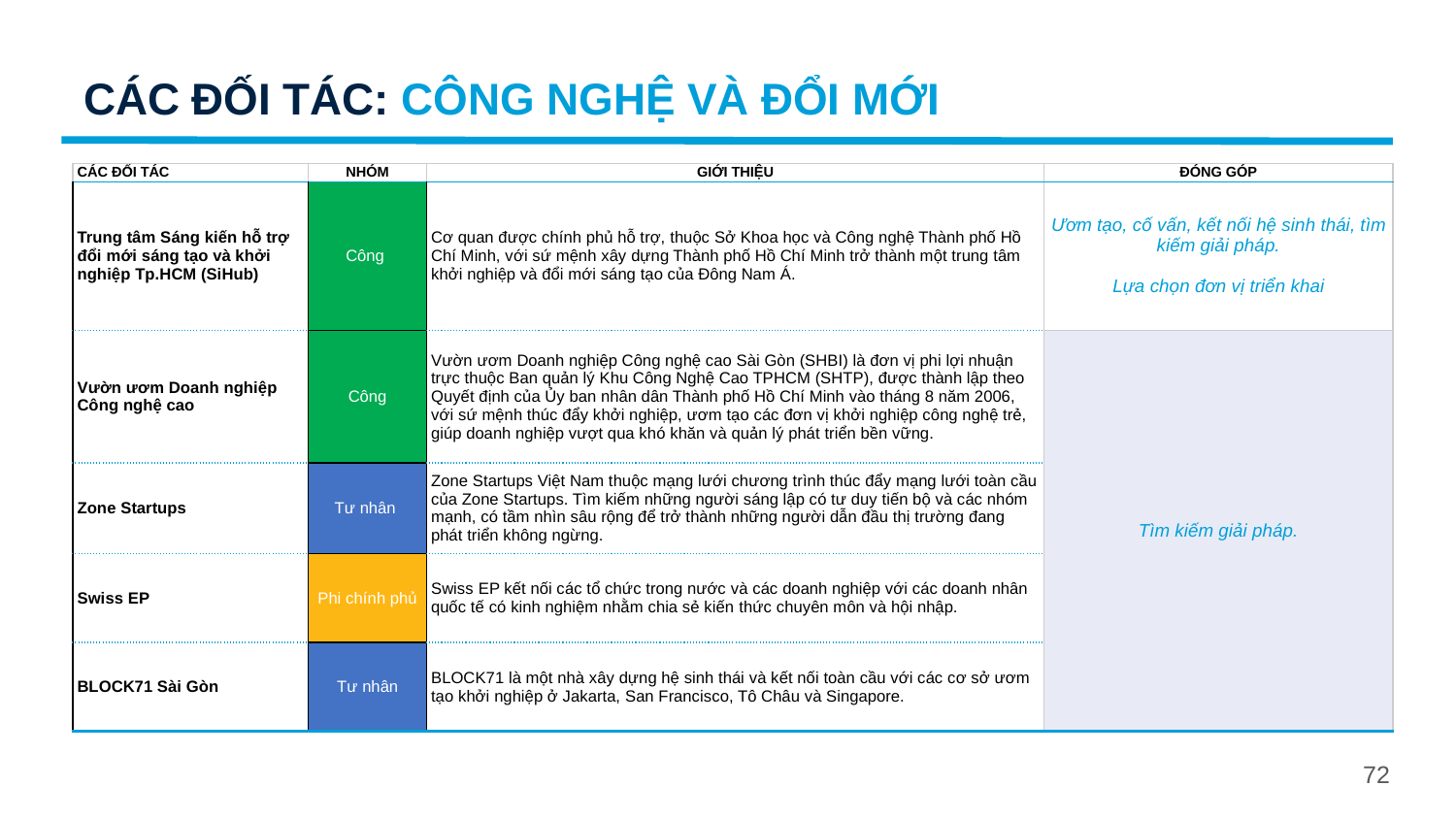

CÁC ĐỐI TÁC: CÔNG NGHỆ VÀ ĐỔI MỚI
| CÁC ĐỐI TÁC | NHÓM | GIỚI THIỆU | ĐÓNG GÓP |
| --- | --- | --- | --- |
| Trung tâm Sáng kiến hỗ trợ đổi mới sáng tạo và khởi nghiệp Tp.HCM (SiHub) | Công | Cơ quan được chính phủ hỗ trợ, thuộc Sở Khoa học và Công nghệ Thành phố Hồ Chí Minh, với sứ mệnh xây dựng Thành phố Hồ Chí Minh trở thành một trung tâm khởi nghiệp và đổi mới sáng tạo của Đông Nam Á. | Ươm tạo, cố vấn, kết nối hệ sinh thái, tìm kiếm giải pháp. Lựa chọn đơn vị triển khai |
| Vườn ươm Doanh nghiệp Công nghệ cao | Công | Vườn ươm Doanh nghiệp Công nghệ cao Sài Gòn (SHBI) là đơn vị phi lợi nhuận trực thuộc Ban quản lý Khu Công Nghệ Cao TPHCM (SHTP), được thành lập theo Quyết định của Ủy ban nhân dân Thành phố Hồ Chí Minh vào tháng 8 năm 2006, với sứ mệnh thúc đẩy khởi nghiệp, ươm tạo các đơn vị khởi nghiệp công nghệ trẻ, giúp doanh nghiệp vượt qua khó khăn và quản lý phát triển bền vững. | Tìm kiếm giải pháp. |
| Zone Startups | Tư nhân | Zone Startups Việt Nam thuộc mạng lưới chương trình thúc đẩy mạng lưới toàn cầu của Zone Startups. Tìm kiếm những người sáng lập có tư duy tiến bộ và các nhóm mạnh, có tầm nhìn sâu rộng để trở thành những người dẫn đầu thị trường đang phát triển không ngừng. |  |
| Swiss EP | Phi chính phủ | Swiss EP kết nối các tổ chức trong nước và các doanh nghiệp với các doanh nhân quốc tế có kinh nghiệm nhằm chia sẻ kiến ​​thức chuyên môn và hội nhập. |  |
| BLOCK71 Sài Gòn | Tư nhân | BLOCK71 là một nhà xây dựng hệ sinh thái và kết nối toàn cầu với các cơ sở ươm tạo khởi nghiệp ở Jakarta, San Francisco, Tô Châu và Singapore. |  |
72